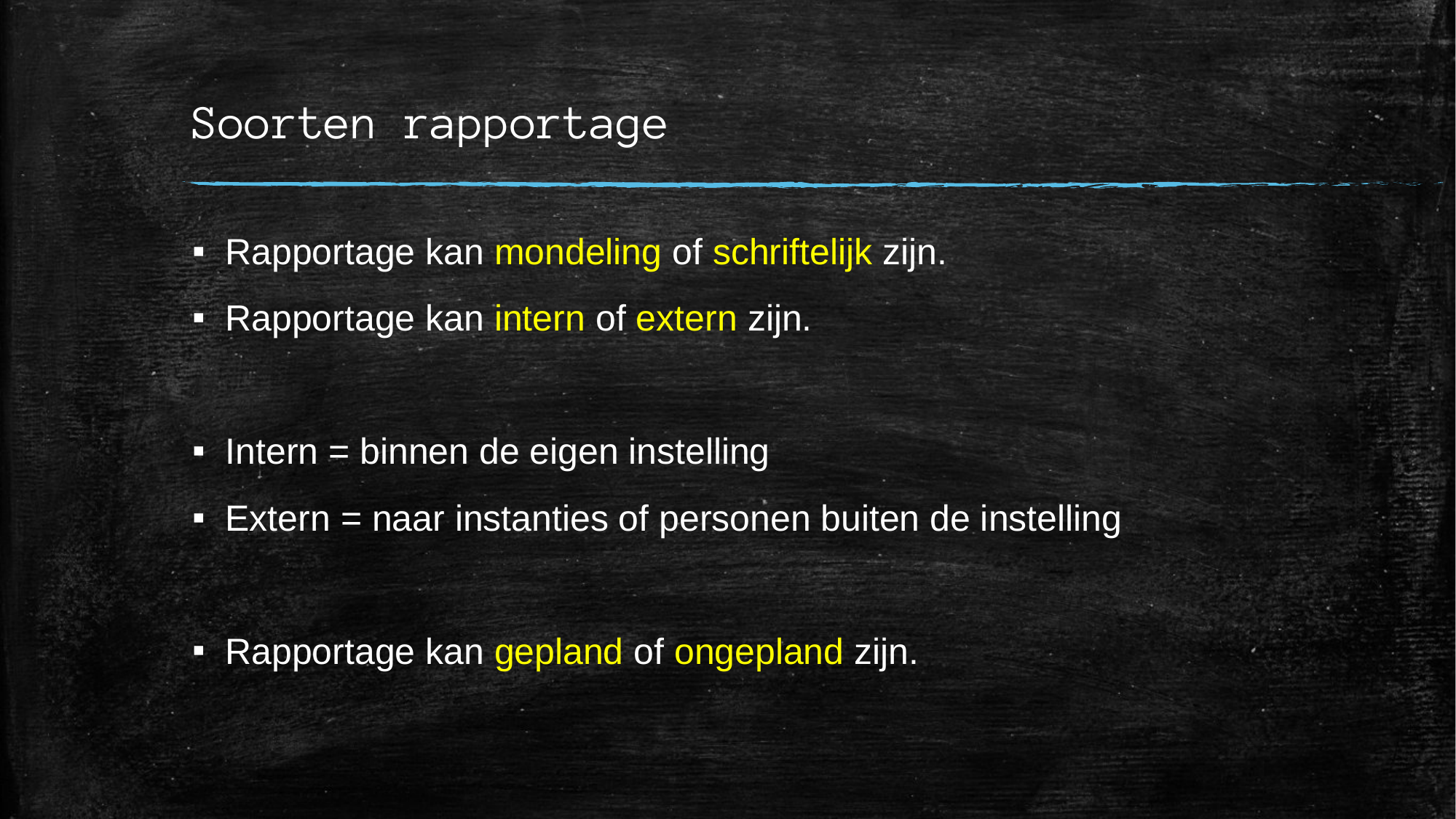

# Soorten rapportage
Rapportage kan mondeling of schriftelijk zijn.
Rapportage kan intern of extern zijn.

Intern = binnen de eigen instelling
Extern = naar instanties of personen buiten de instelling

Rapportage kan gepland of ongepland zijn.